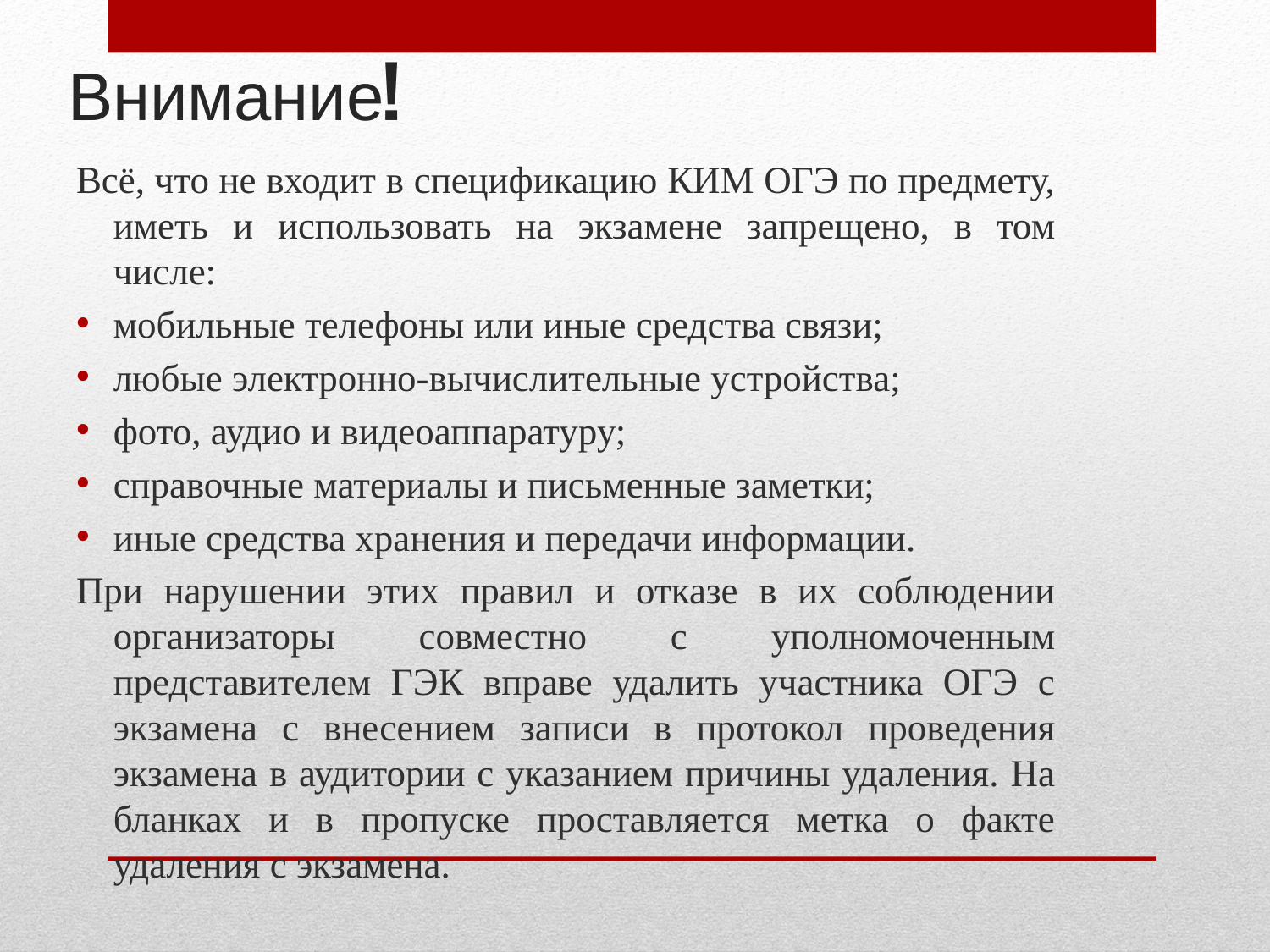

# Внимание!
Всё, что не входит в спецификацию КИМ ОГЭ по предмету, иметь и использовать на экзамене запрещено, в том числе:
мобильные телефоны или иные средства связи;
любые электронно-вычислительные устройства;
фото, аудио и видеоаппаратуру;
справочные материалы и письменные заметки;
иные средства хранения и передачи информации.
При нарушении этих правил и отказе в их соблюдении организаторы совместно с уполномоченным представителем ГЭК вправе удалить участника ОГЭ с экзамена с внесением записи в протокол проведения экзамена в аудитории с указанием причины удаления. На бланках и в пропуске проставляется метка о факте удаления с экзамена.